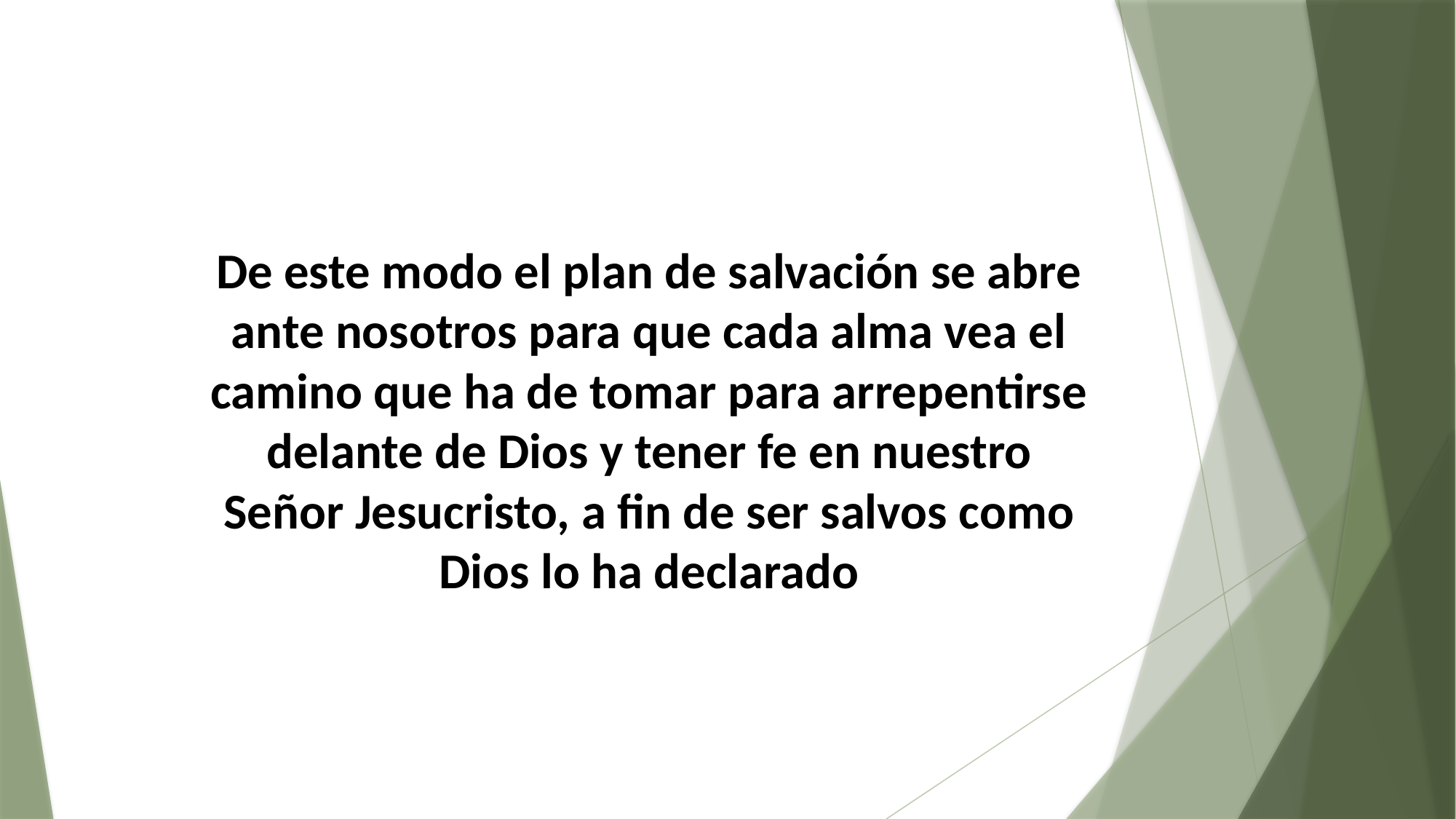

De este modo el plan de salvación se abre ante nosotros para que cada alma vea el camino que ha de tomar para arrepentirse delante de Dios y tener fe en nuestro Señor Jesucristo, a fin de ser salvos como Dios lo ha declarado